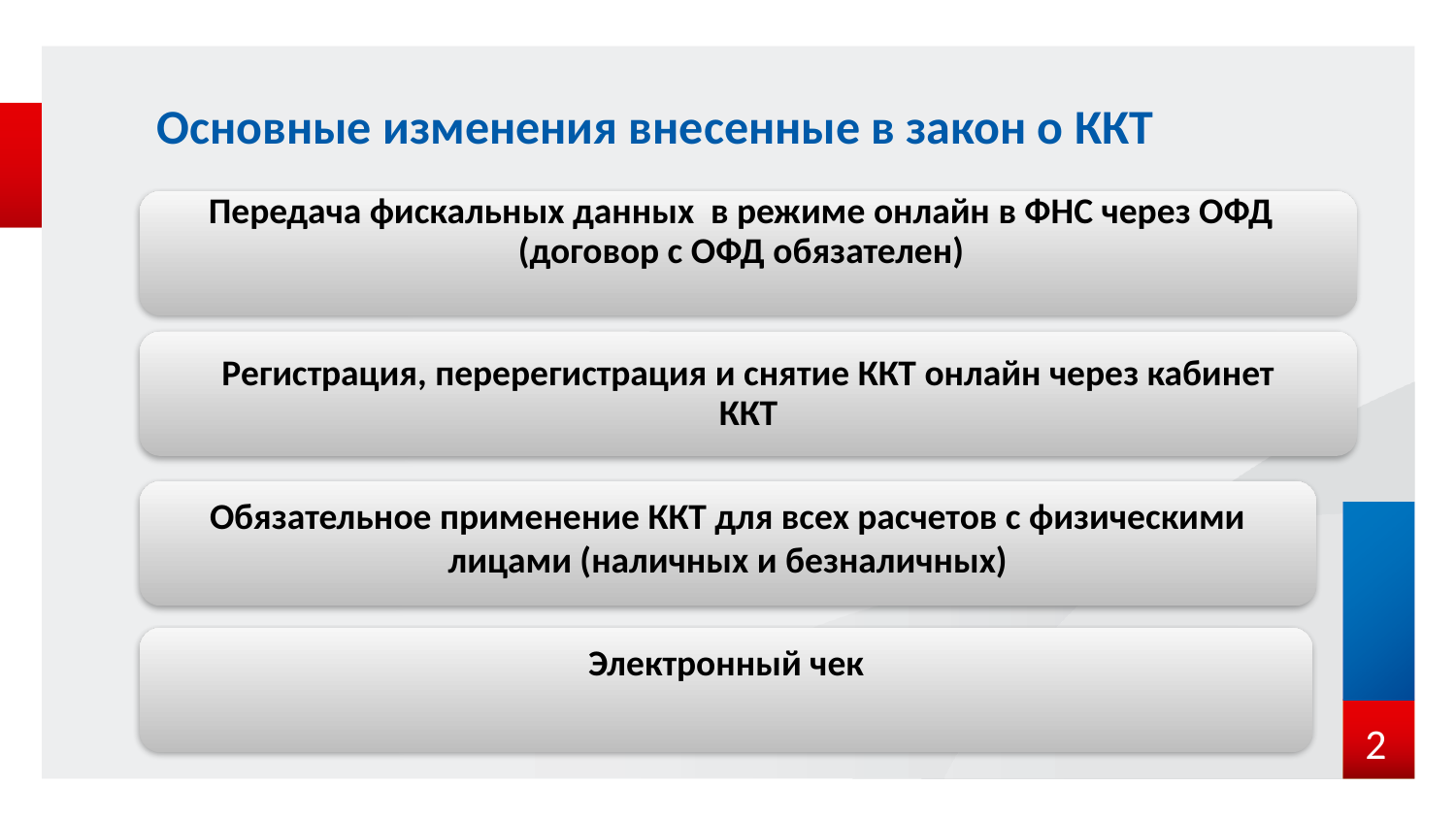

# Основные изменения внесенные в закон о ККТ
Передача фискальных данных  в режиме онлайн в ФНС через ОФД (договор с ОФД обязателен)

Регистрация, перерегистрация и снятие ККТ онлайн через кабинет ККТ
Обязательное применение ККТ для всех расчетов с физическими лицами (наличных и безналичных)

Электронный чек

2